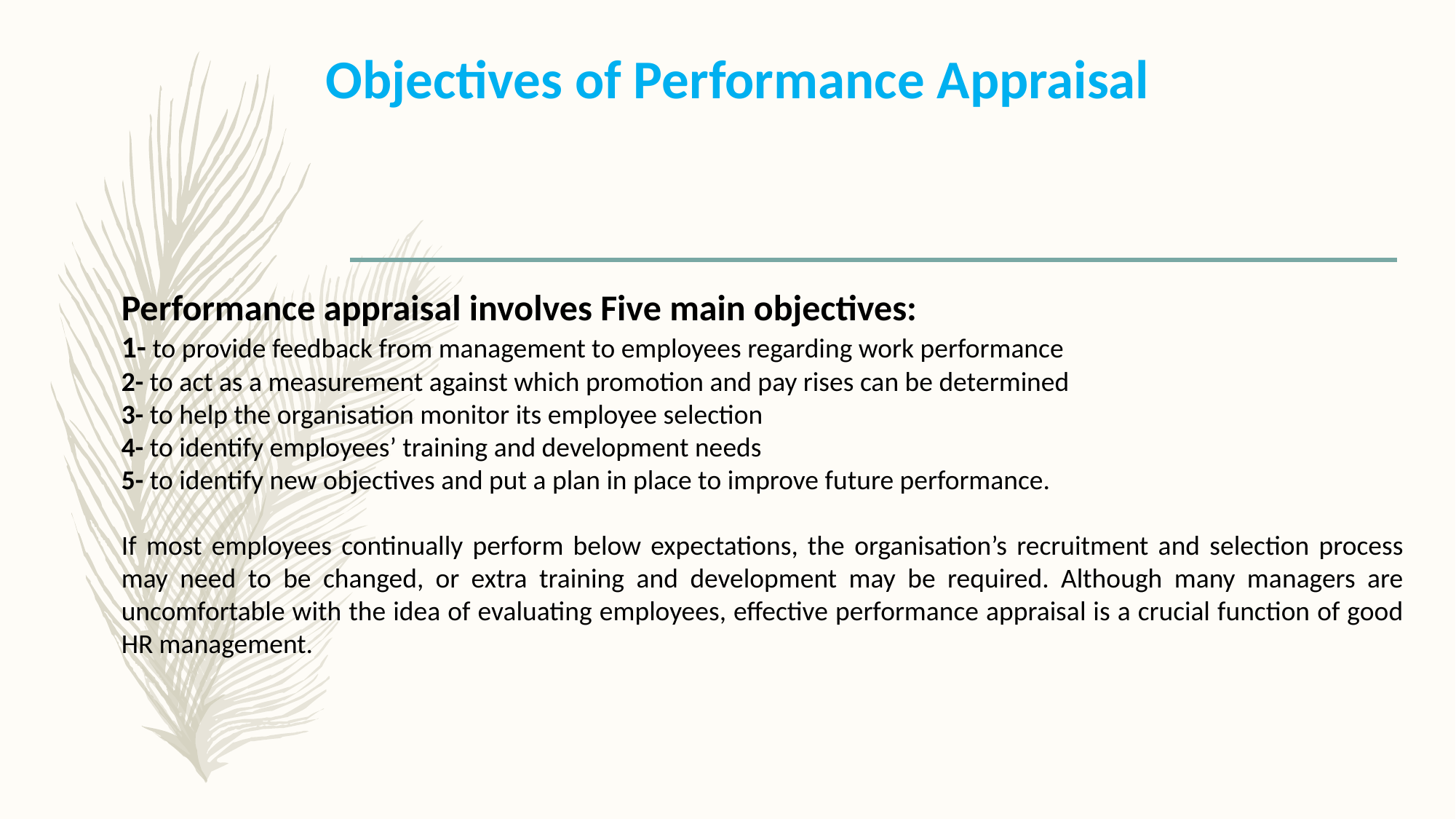

Objectives of Performance Appraisal
Performance appraisal involves Five main objectives:
1- to provide feedback from management to employees regarding work performance
2- to act as a measurement against which promotion and pay rises can be determined
3- to help the organisation monitor its employee selection
4- to identify employees’ training and development needs
5- to identify new objectives and put a plan in place to improve future performance.

If most employees continually perform below expectations, the organisation’s recruitment and selection process may need to be changed, or extra training and development may be required. Although many managers are uncomfortable with the idea of evaluating employees, effective performance appraisal is a crucial function of good HR management.